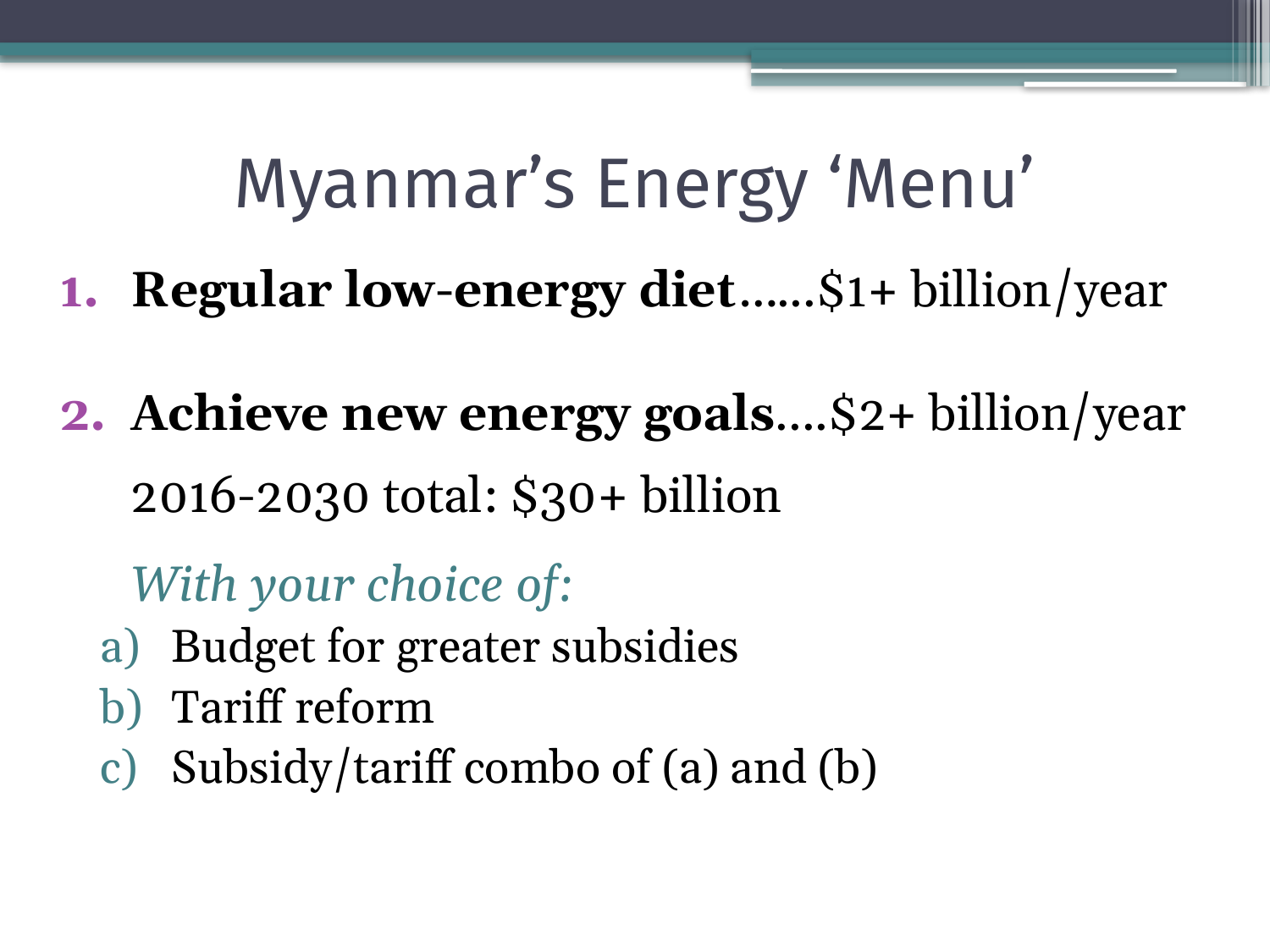

# Myanmar’s Energy ‘Menu’
Regular low-energy diet…...$1+ billion/year
Achieve new energy goals....$2+ billion/year
2016-2030 total: $30+ billion
With your choice of:
Budget for greater subsidies
Tariff reform
Subsidy/tariff combo of (a) and (b)